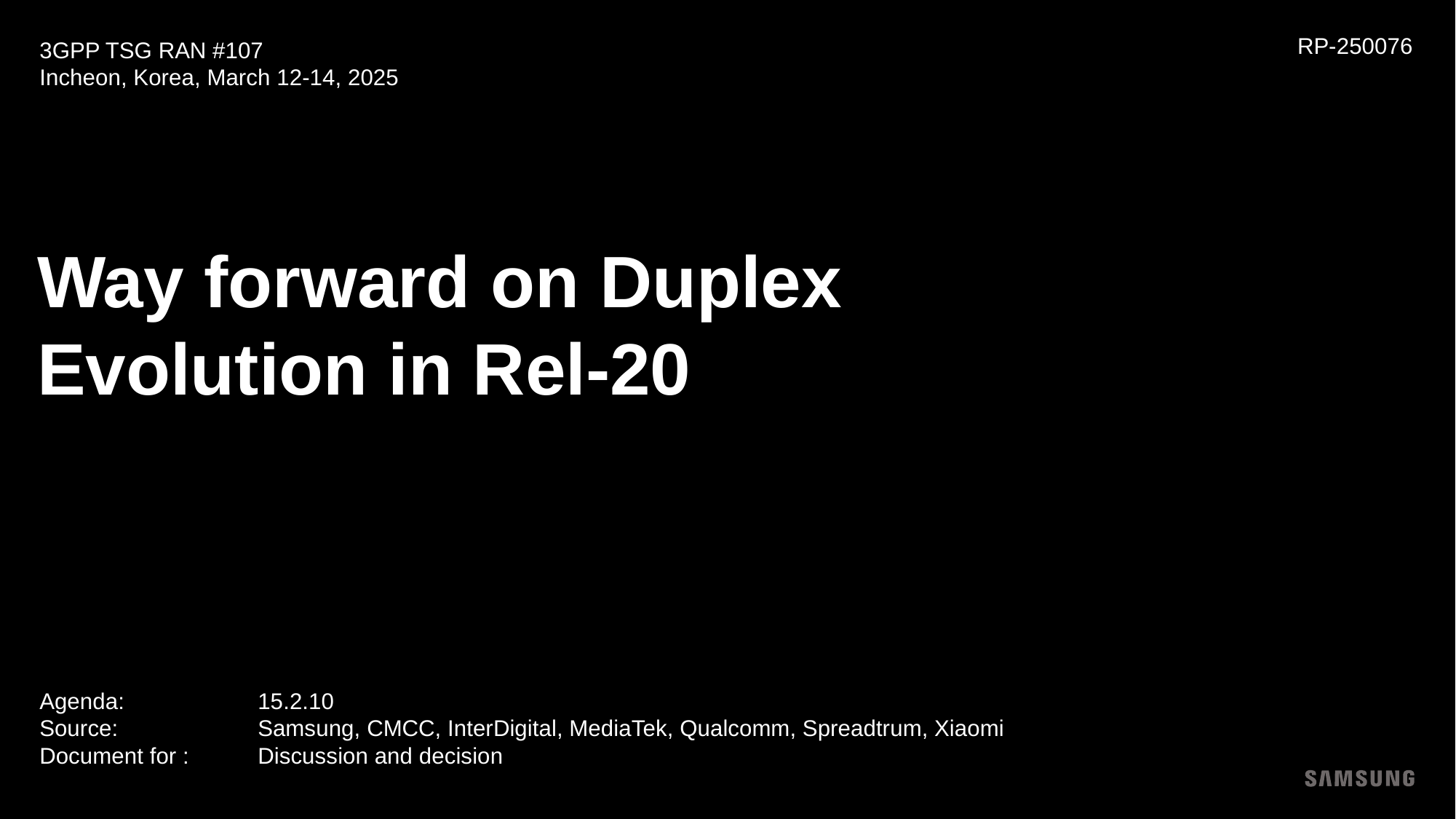

RP-250076
3GPP TSG RAN #107
Incheon, Korea, March 12-14, 2025
Way forward on Duplex Evolution in Rel-20
Agenda: 		15.2.10
Source:		Samsung, CMCC, InterDigital, MediaTek, Qualcomm, Spreadtrum, Xiaomi
Document for : 	Discussion and decision